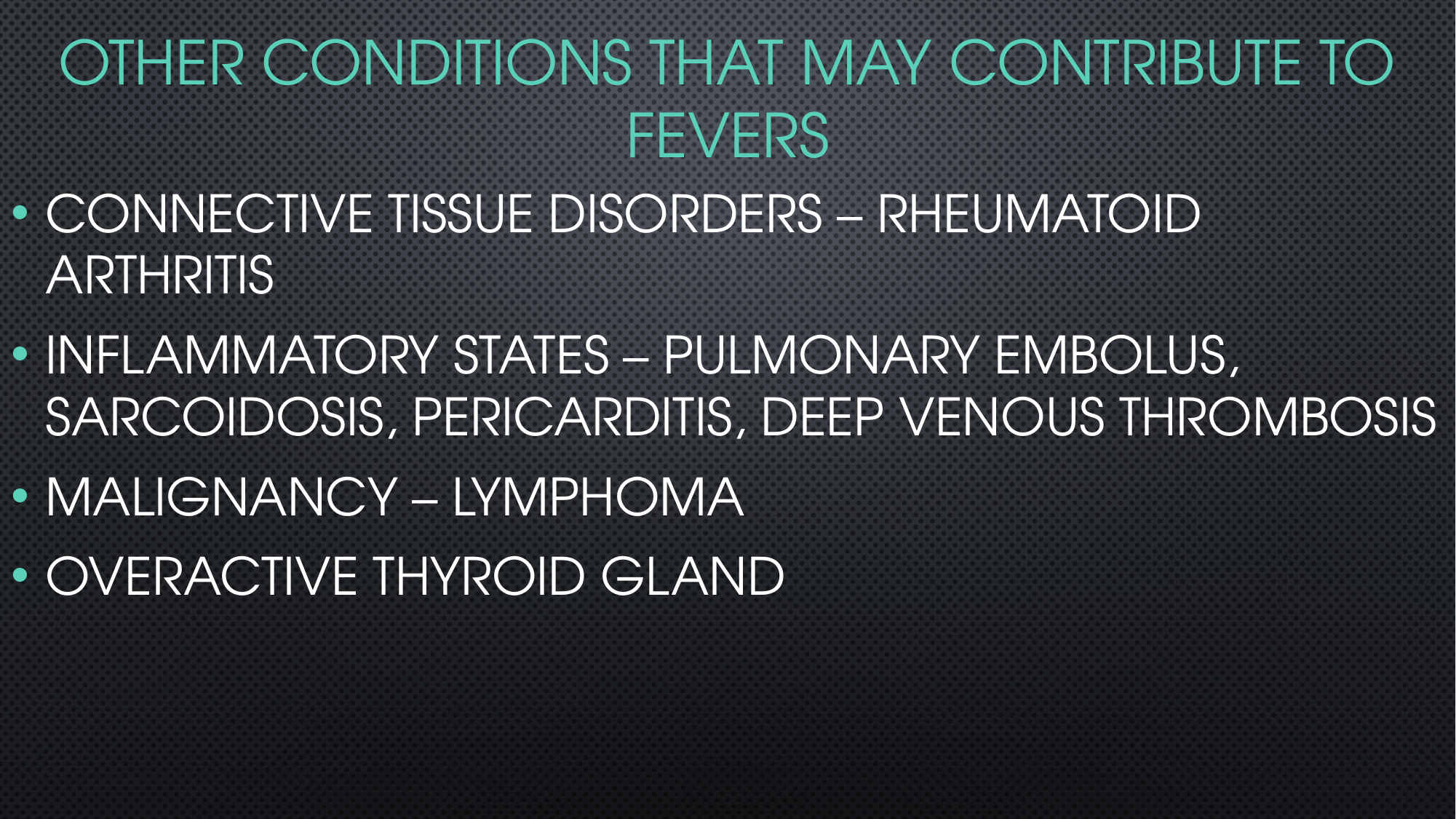

# Other conditions that may contribute to fevers
Connective tissue disorders – rheumatoid arthritis
Inflammatory states – pulmonary embolus, sarcoidosis, pericarditis, deep venous thrombosis
Malignancy – lymphoma
Overactive thyroid gland